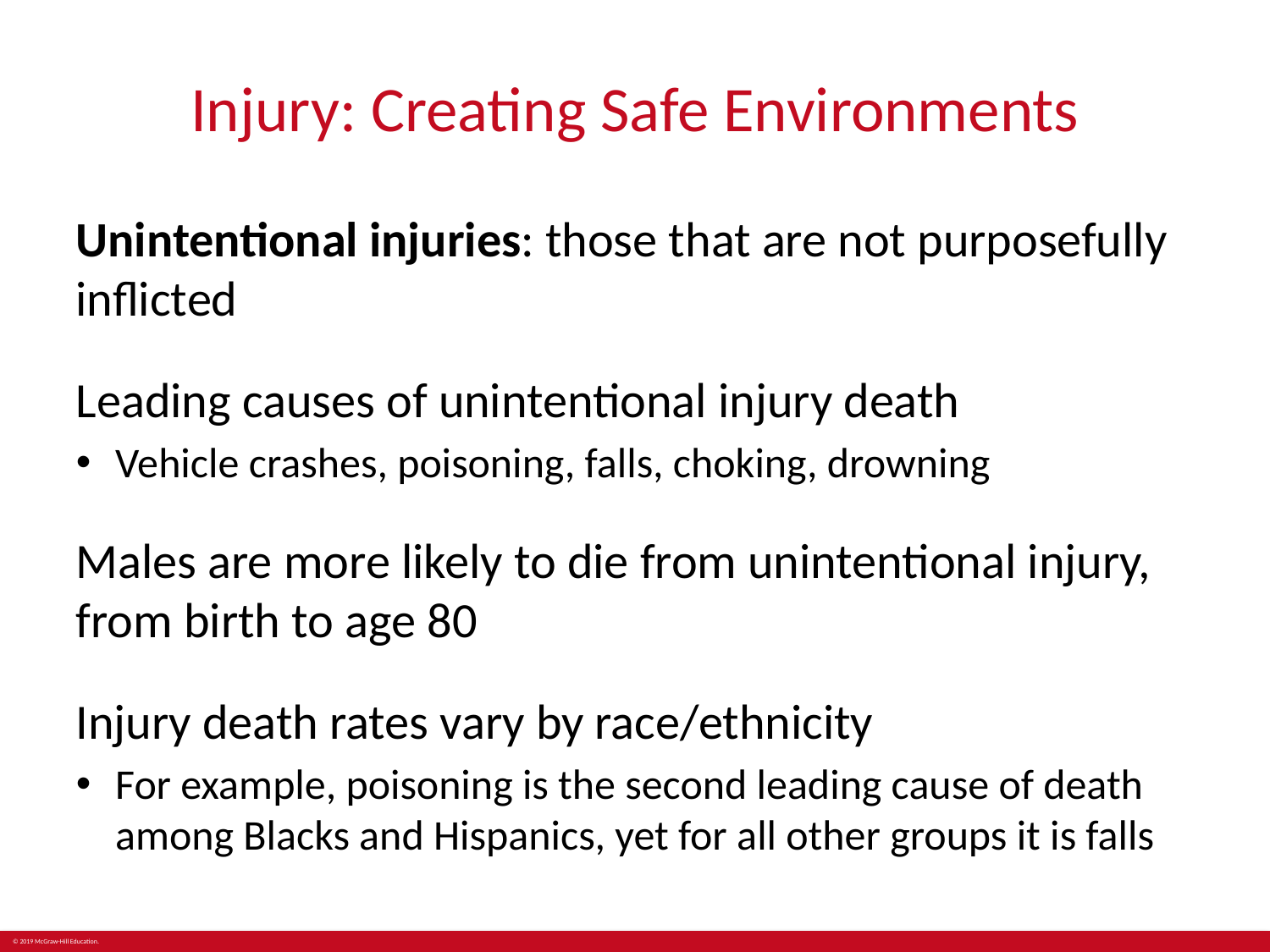

# Injury: Creating Safe Environments
Unintentional injuries: those that are not purposefully inflicted
Leading causes of unintentional injury death
Vehicle crashes, poisoning, falls, choking, drowning
Males are more likely to die from unintentional injury, from birth to age 80
Injury death rates vary by race/ethnicity
For example, poisoning is the second leading cause of death among Blacks and Hispanics, yet for all other groups it is falls